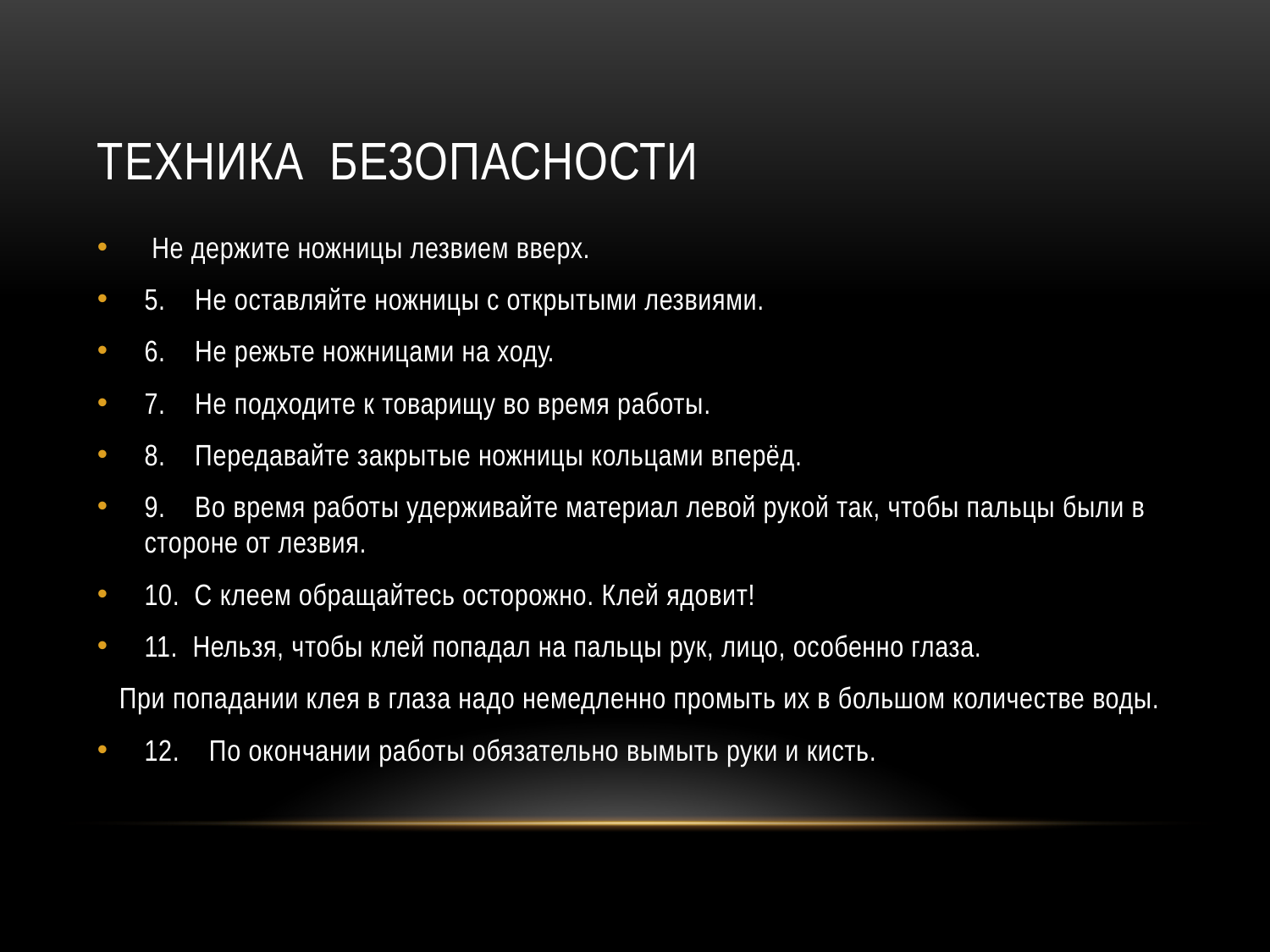

# Техника  безопасности
 Не держите ножницы лезвием вверх.
5.    Не оставляйте ножницы с открытыми лезвиями.
6.    Не режьте ножницами на ходу.
7.    Не подходите к товарищу во время работы.
8.    Передавайте закрытые ножницы кольцами вперёд.
9.    Во время работы удерживайте материал левой рукой так, чтобы пальцы были в стороне от лезвия.
10.  С клеем обращайтесь осторожно. Клей ядовит!
11.  Нельзя, чтобы клей попадал на пальцы рук, лицо, особенно глаза.
   При попадании клея в глаза надо немедленно промыть их в большом количестве воды.
12.    По окончании работы обязательно вымыть руки и кисть.